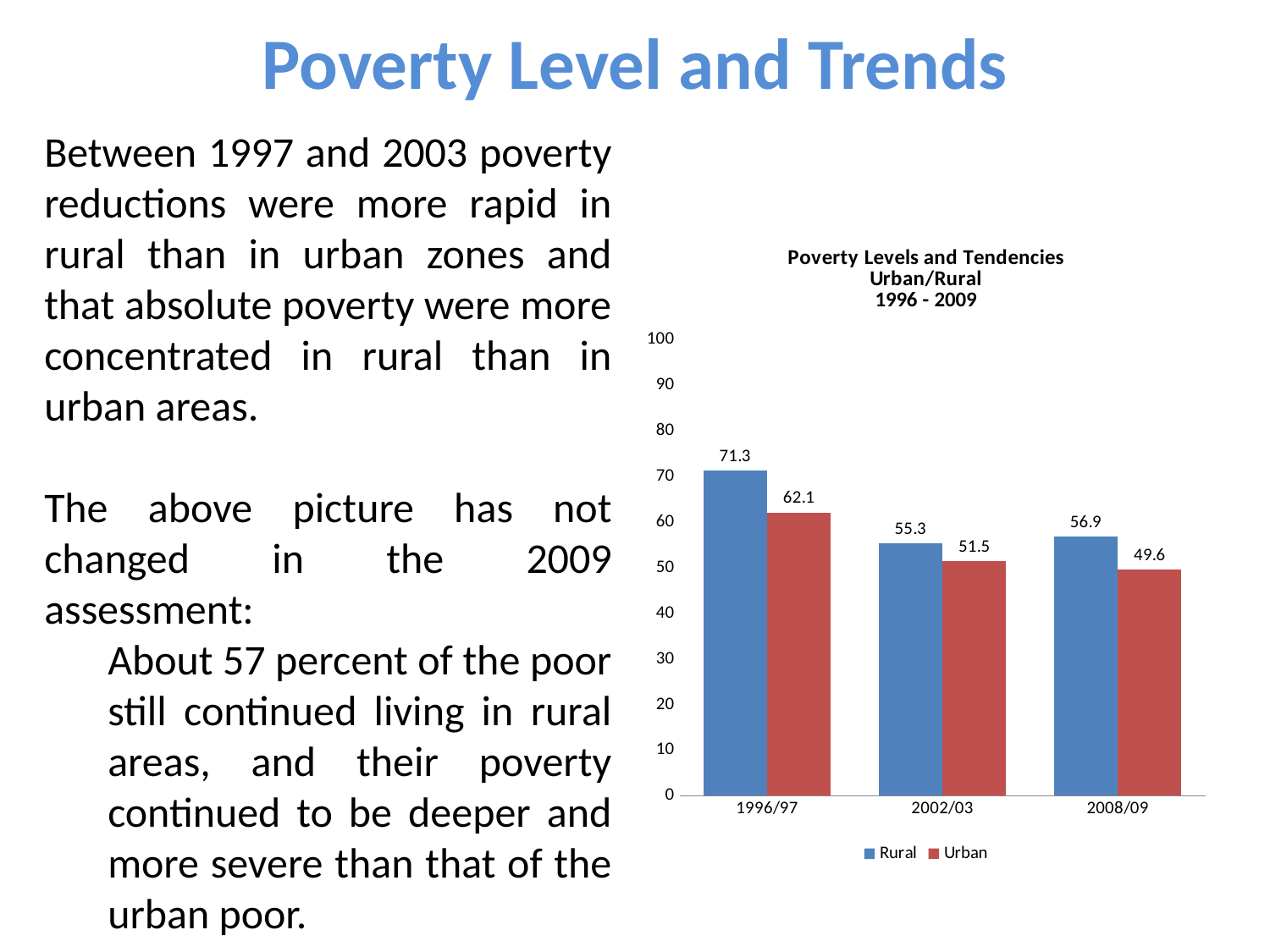

# Poverty Level and Trends
Between 1997 and 2003 poverty reductions were more rapid in rural than in urban zones and that absolute poverty were more concentrated in rural than in urban areas.

The above picture has not changed in the 2009 assessment:
About 57 percent of the poor still continued living in rural areas, and their poverty continued to be deeper and more severe than that of the urban poor.

### Chart: Poverty Levels and Tendencies
Urban/Rural
1996 - 2009

| Category | Rural | Urban |
|---|---|---|
| 1996/97 | 71.3 | 62.1 |
| 2002/03 | 55.3 | 51.5 |
| 2008/09 | 56.9 | 49.6 |